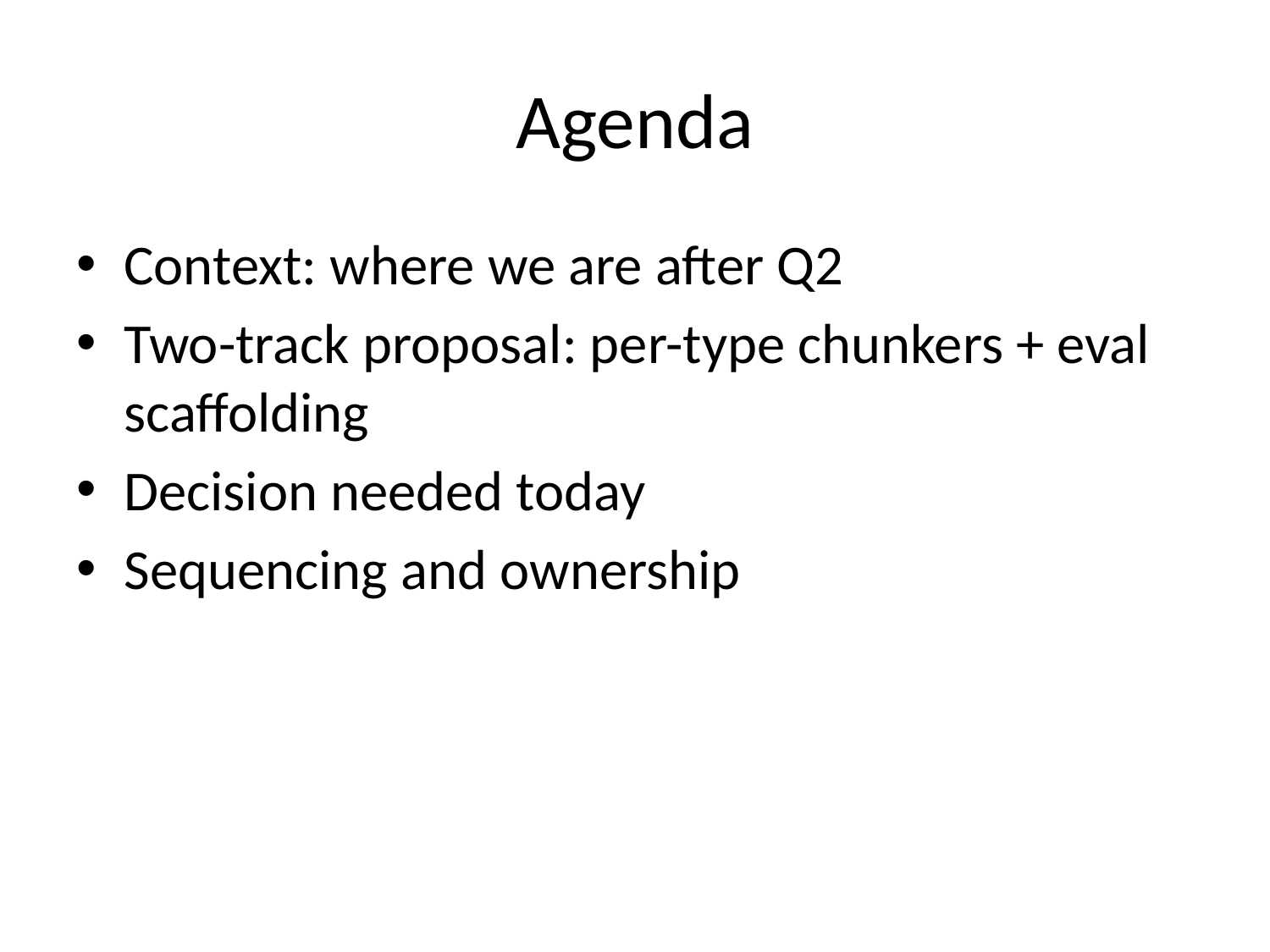

# Agenda
Context: where we are after Q2
Two-track proposal: per-type chunkers + eval scaffolding
Decision needed today
Sequencing and ownership